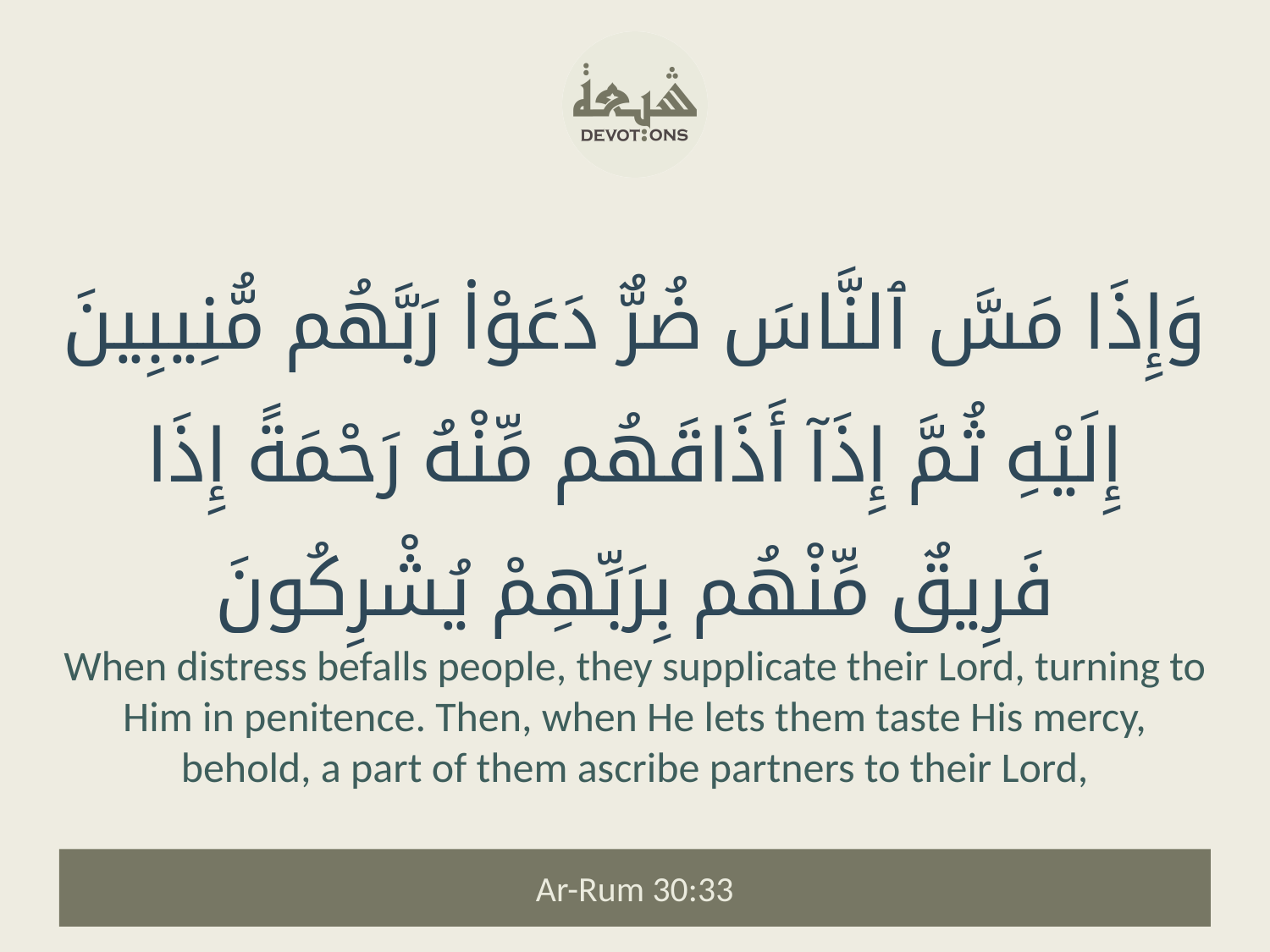

وَإِذَا مَسَّ ٱلنَّاسَ ضُرٌّ دَعَوْا۟ رَبَّهُم مُّنِيبِينَ إِلَيْهِ ثُمَّ إِذَآ أَذَاقَهُم مِّنْهُ رَحْمَةً إِذَا فَرِيقٌ مِّنْهُم بِرَبِّهِمْ يُشْرِكُونَ
When distress befalls people, they supplicate their Lord, turning to Him in penitence. Then, when He lets them taste His mercy, behold, a part of them ascribe partners to their Lord,
Ar-Rum 30:33